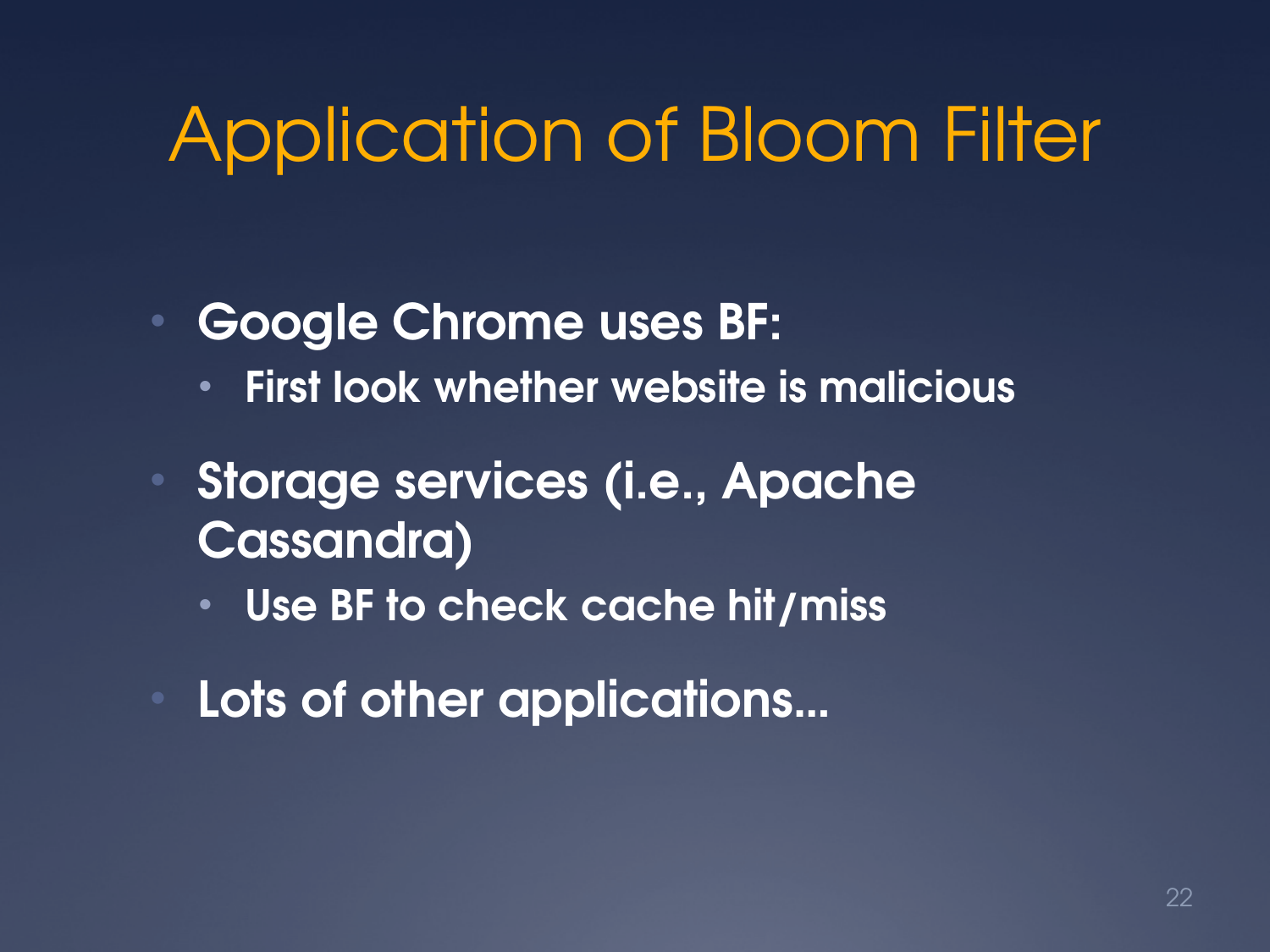

# Application of Bloom Filter
Google Chrome uses BF:
First look whether website is malicious
Storage services (i.e., Apache Cassandra)
Use BF to check cache hit/miss
Lots of other applications…
22